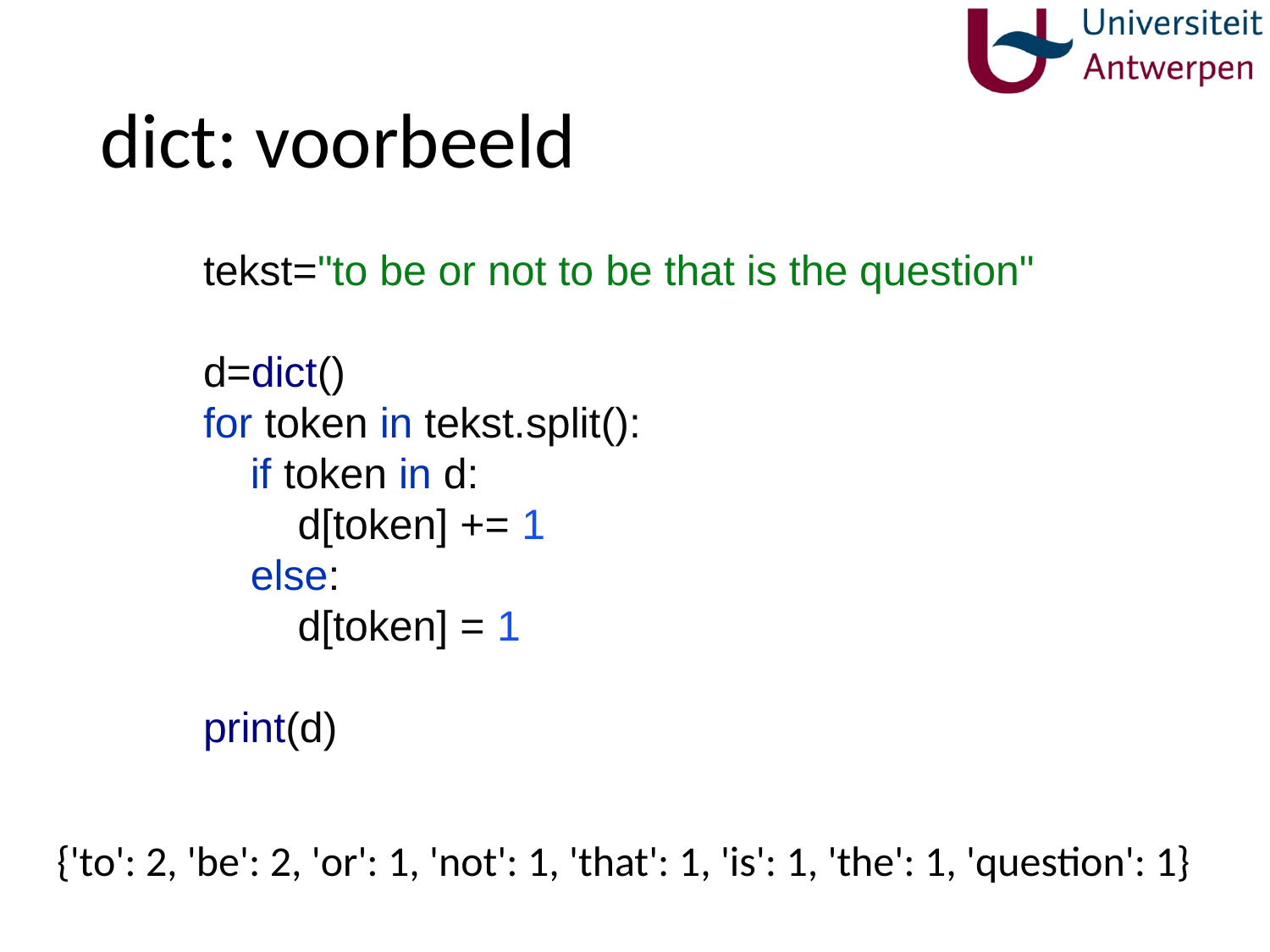

# dict: voorbeeld
tekst="to be or not to be that is the question"
d=dict()
for token in tekst.split():
    if token in d:
        d[token] += 1
    else:
        d[token] = 1
print(d)
{'to': 2, 'be': 2, 'or': 1, 'not': 1, 'that': 1, 'is': 1, 'the': 1, 'question': 1}